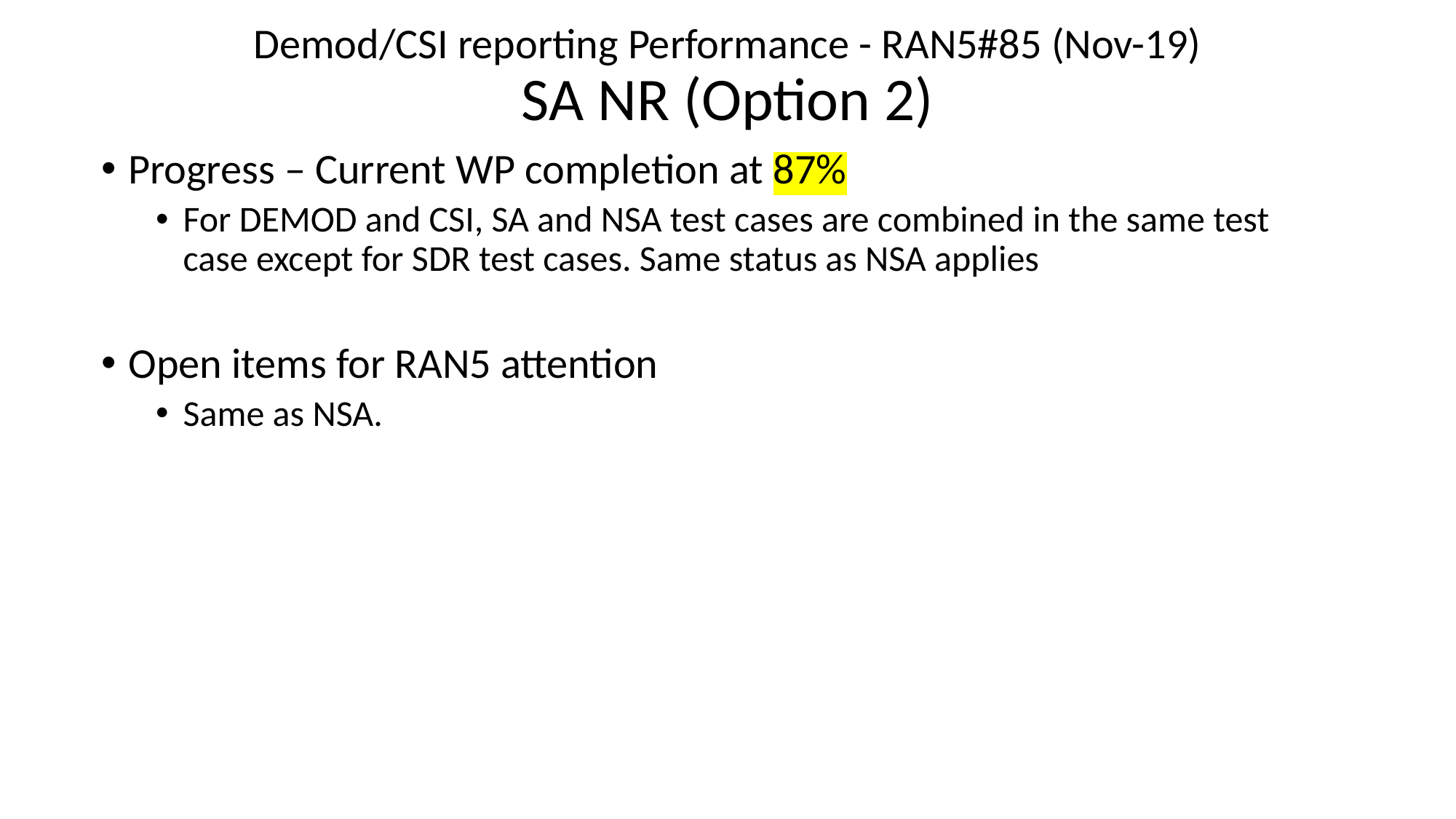

# Demod/CSI reporting Performance - RAN5#85 (Nov-19) SA NR (Option 2)
Progress – Current WP completion at 87%
For DEMOD and CSI, SA and NSA test cases are combined in the same test case except for SDR test cases. Same status as NSA applies

Open items for RAN5 attention
Same as NSA.